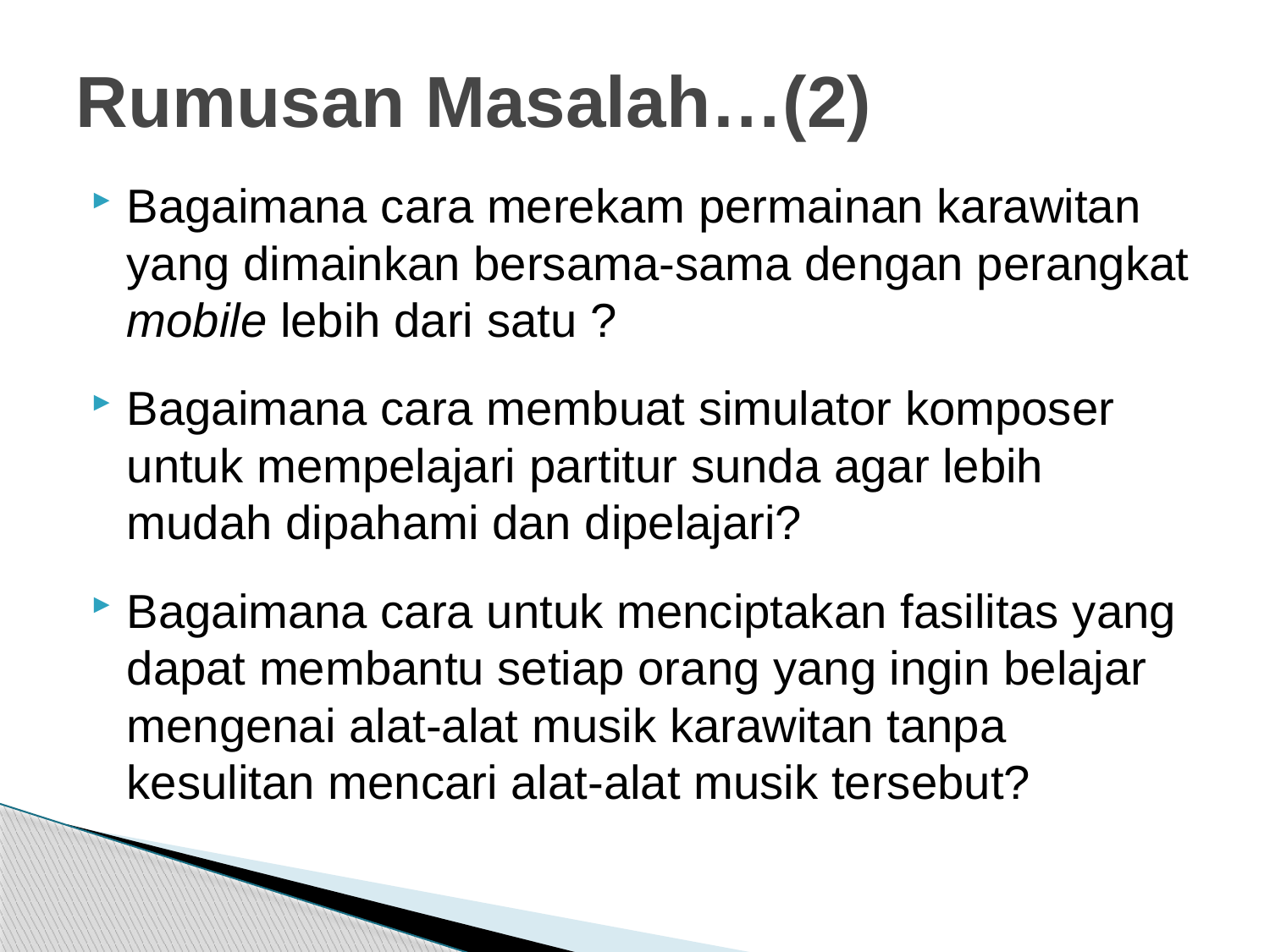

# Rumusan Masalah…(2)
Bagaimana cara merekam permainan karawitan yang dimainkan bersama-sama dengan perangkat mobile lebih dari satu ?

Bagaimana cara membuat simulator komposer untuk mempelajari partitur sunda agar lebih mudah dipahami dan dipelajari?

Bagaimana cara untuk menciptakan fasilitas yang dapat membantu setiap orang yang ingin belajar mengenai alat-alat musik karawitan tanpa kesulitan mencari alat-alat musik tersebut?